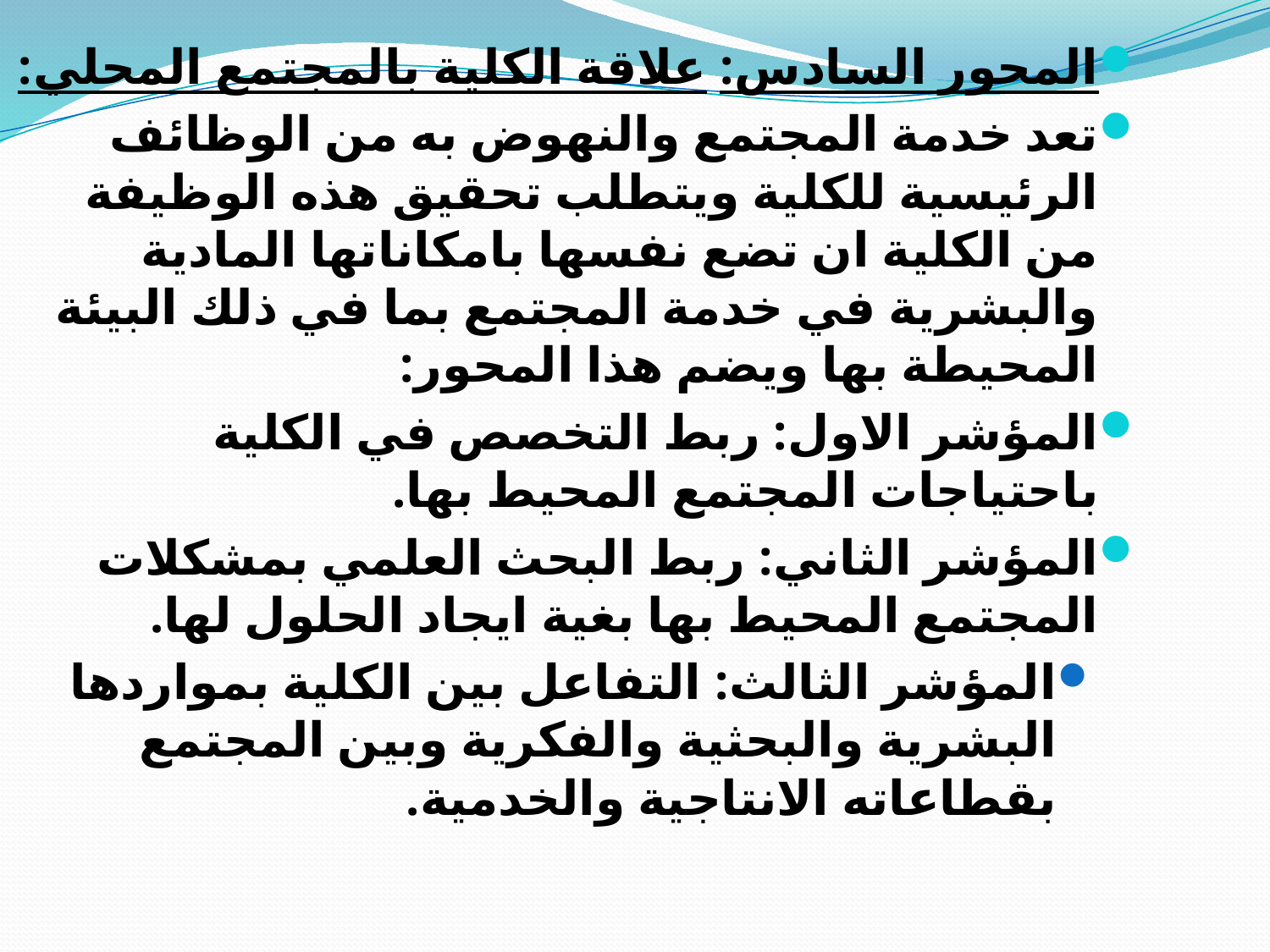

المحور السادس: علاقة الكلية بالمجتمع المحلي:
تعد خدمة المجتمع والنهوض به من الوظائف الرئيسية للكلية ويتطلب تحقيق هذه الوظيفة من الكلية ان تضع نفسها بامكاناتها المادية والبشرية في خدمة المجتمع بما في ذلك البيئة المحيطة بها ويضم هذا المحور:
المؤشر الاول: ربط التخصص في الكلية باحتياجات المجتمع المحيط بها.
المؤشر الثاني: ربط البحث العلمي بمشكلات المجتمع المحيط بها بغية ايجاد الحلول لها.
المؤشر الثالث: التفاعل بين الكلية بمواردها البشرية والبحثية والفكرية وبين المجتمع بقطاعاته الانتاجية والخدمية.